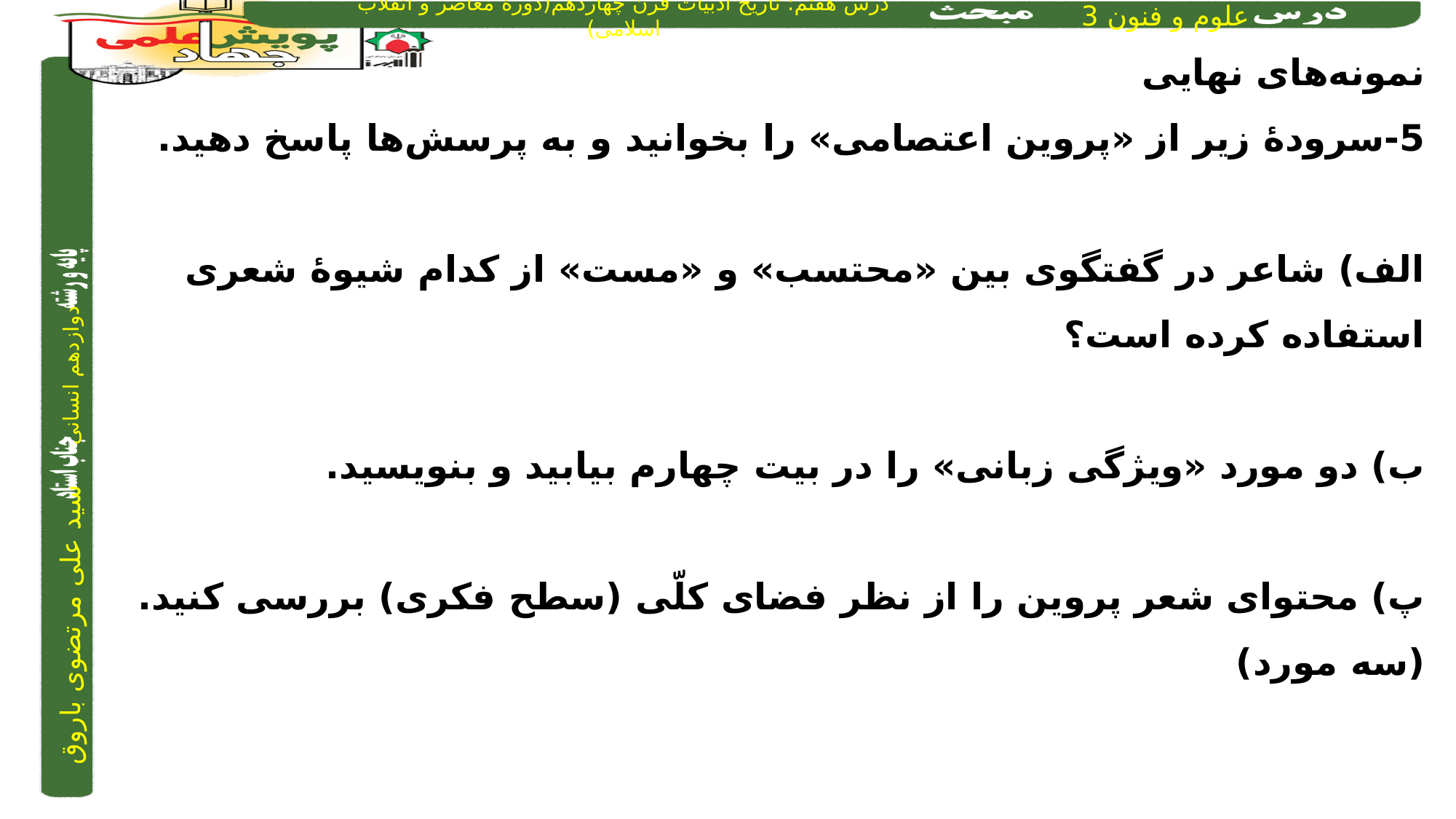

نمونه‌های نهایی
5-سرودۀ زیر از «پروین اعتصامی» را بخوانید و به پرسش‌ها پاسخ دهید.

الف) شاعر در گفتگوی بین «محتسب» و «مست» از کدام شیوۀ شعری استفاده کرده است؟

ب) دو مورد «ویژگی زبانی» را در بیت چهارم بیابید و بنویسید.

پ) محتوای شعر پروین را از نظر فضای کلّی (سطح فکری) بررسی کنید. (سه مورد)